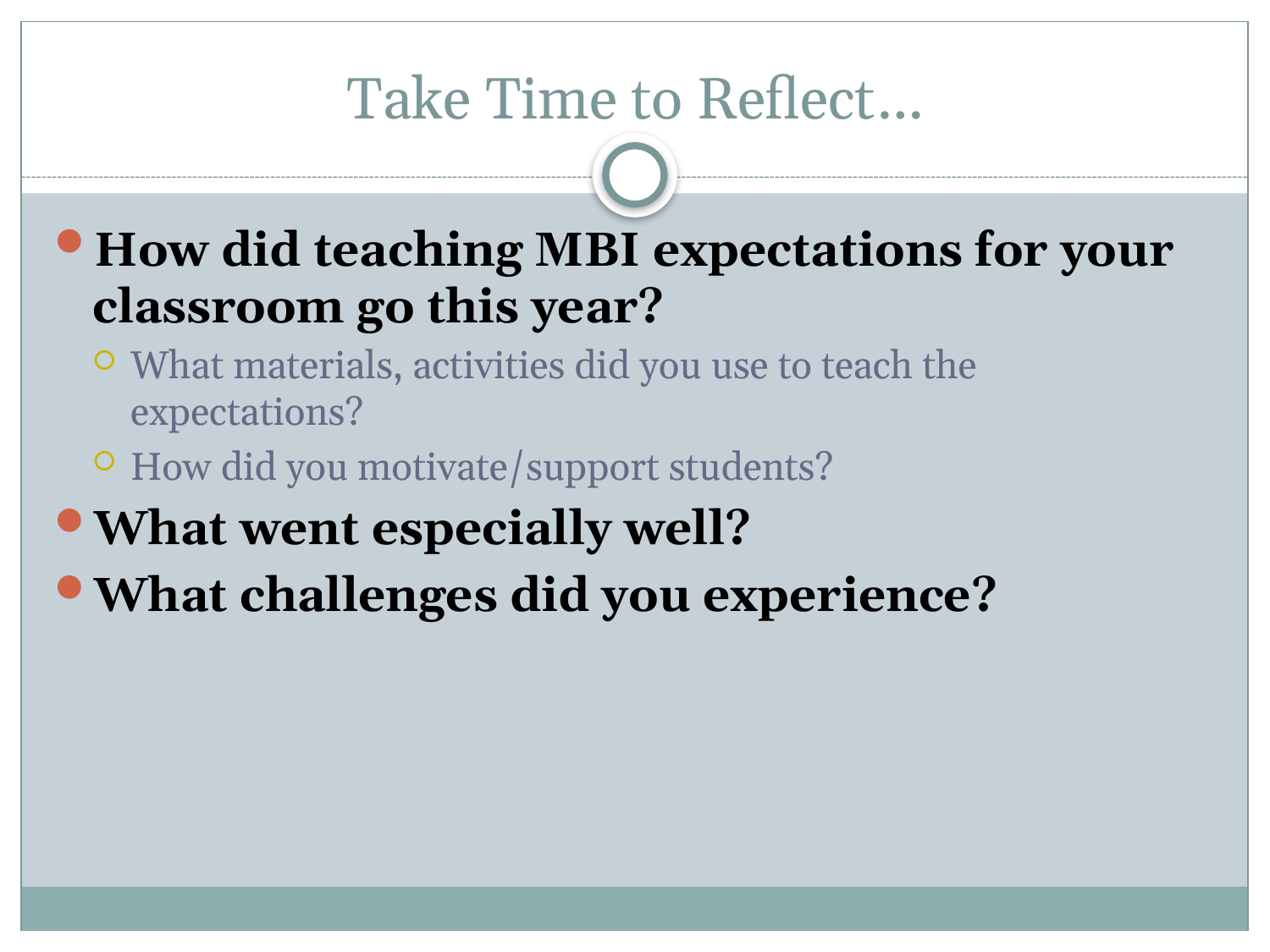

# Take Time to Reflect…
How did teaching MBI expectations for your classroom go this year?
What materials, activities did you use to teach the expectations?
How did you motivate/support students?
What went especially well?
What challenges did you experience?